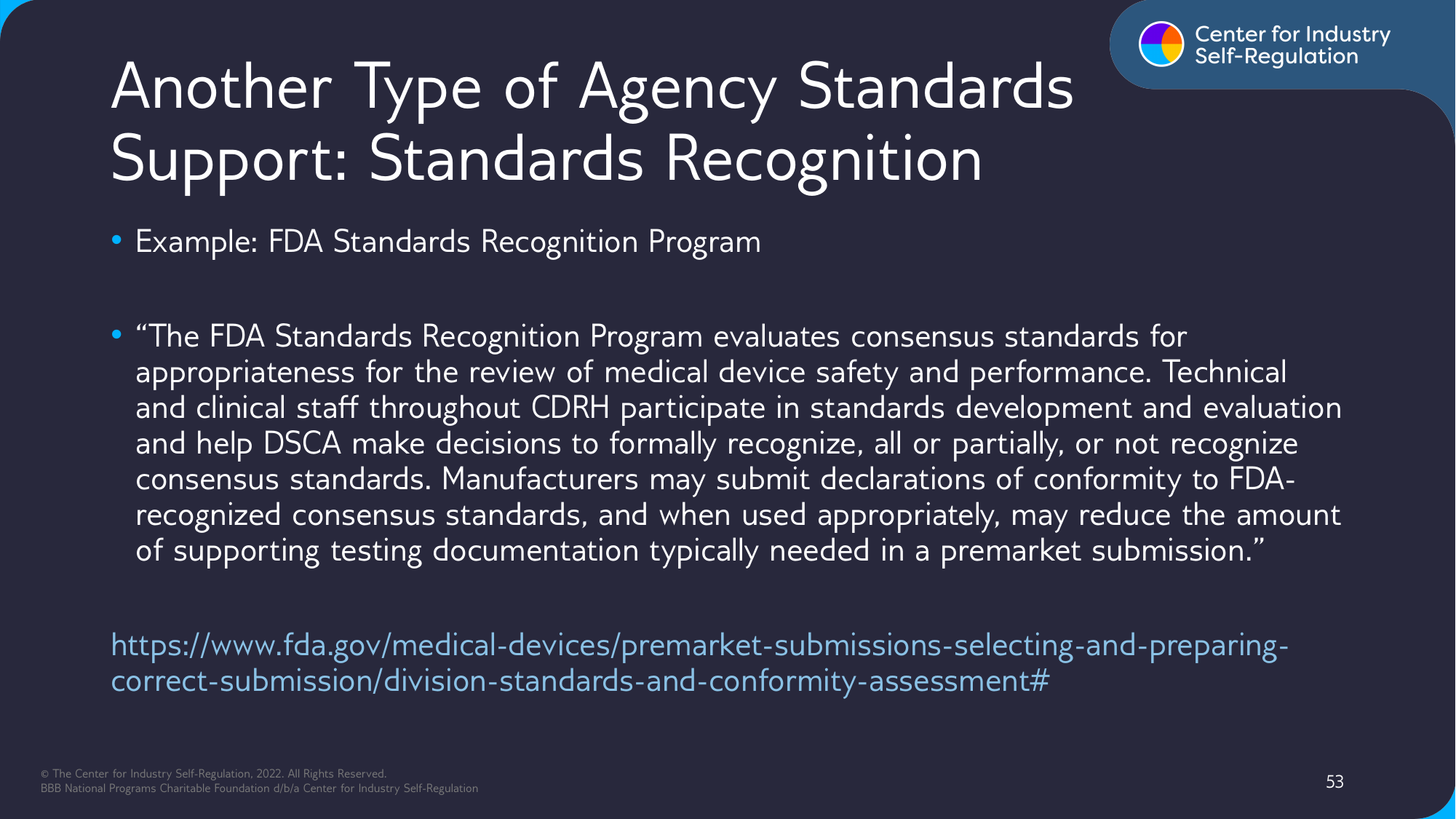

# Another Type of Agency Standards Support: Standards Recognition
Example: FDA Standards Recognition Program​

“The FDA Standards Recognition Program evaluates consensus standards for appropriateness for the review of medical device safety and performance. Technical and clinical staff throughout CDRH participate in standards development and evaluation and help DSCA make decisions to formally recognize, all or partially, or not recognize consensus standards. Manufacturers may submit declarations of conformity to FDA-recognized consensus standards, and when used appropriately, may reduce the amount of supporting testing documentation typically needed in a premarket submission.”​

https://www.fda.gov/medical-devices/premarket-submissions-selecting-and-preparing-correct-submission/division-standards-and-conformity-assessment#​
53